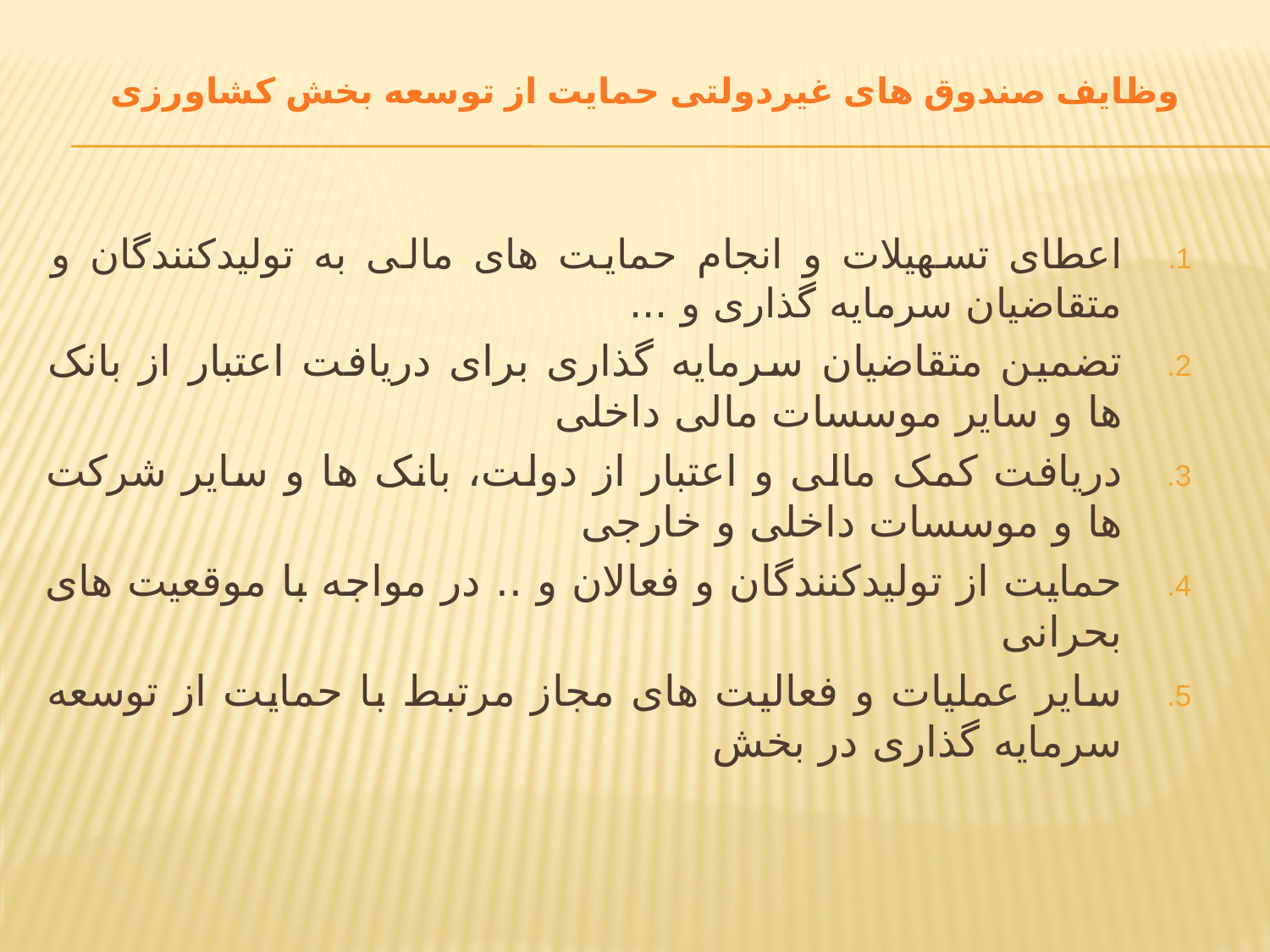

# وظایف صندوق های غیردولتی حمایت از توسعه بخش کشاورزی
اعطای تسهیلات و انجام حمایت های مالی به تولیدکنندگان و متقاضیان سرمایه گذاری و ...
تضمین متقاضیان سرمایه گذاری برای دریافت اعتبار از بانک ها و سایر موسسات مالی داخلی
دریافت کمک مالی و اعتبار از دولت، بانک ها و سایر شرکت ها و موسسات داخلی و خارجی
حمایت از تولیدکنندگان و فعالان و .. در مواجه با موقعیت های بحرانی
سایر عملیات و فعالیت های مجاز مرتبط با حمایت از توسعه سرمایه گذاری در بخش